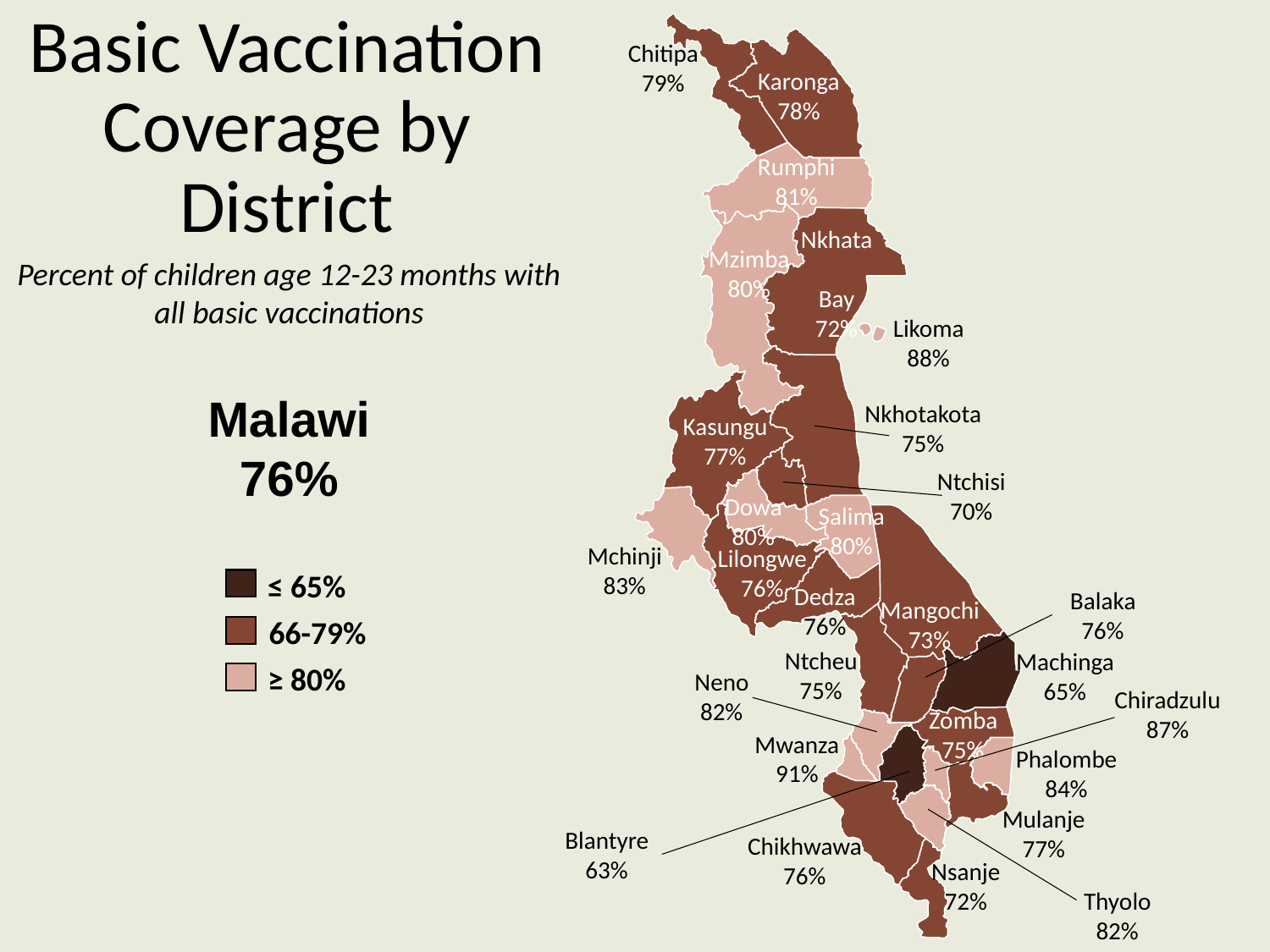

# Basic Vaccination Coverage by District

Chitipa
79%
Karonga
78%

Rumphi
81%

Nkhata
Bay
72%
Mzimba
80%
Percent of children age 12-23 months with all basic vaccinations

Likoma
88%

Malawi
76%
Nkhotakota
75%
Kasungu
77%

Ntchisi
70%

Dowa
80%

Salima
80%

Mchinji
83%
Lilongwe
76%

≤ 65%

Dedza
76%
Balaka
76%
Mangochi
73%

 66-79%

Ntcheu
75%
Machinga
65%

≥ 80%
Neno
82%

Chiradzulu
87%
Zomba
75%

Mwanza
91%

Phalombe
84%

Mulanje
77%
Blantyre
63%
Chikhwawa
76%

Nsanje
72%
Thyolo
82%